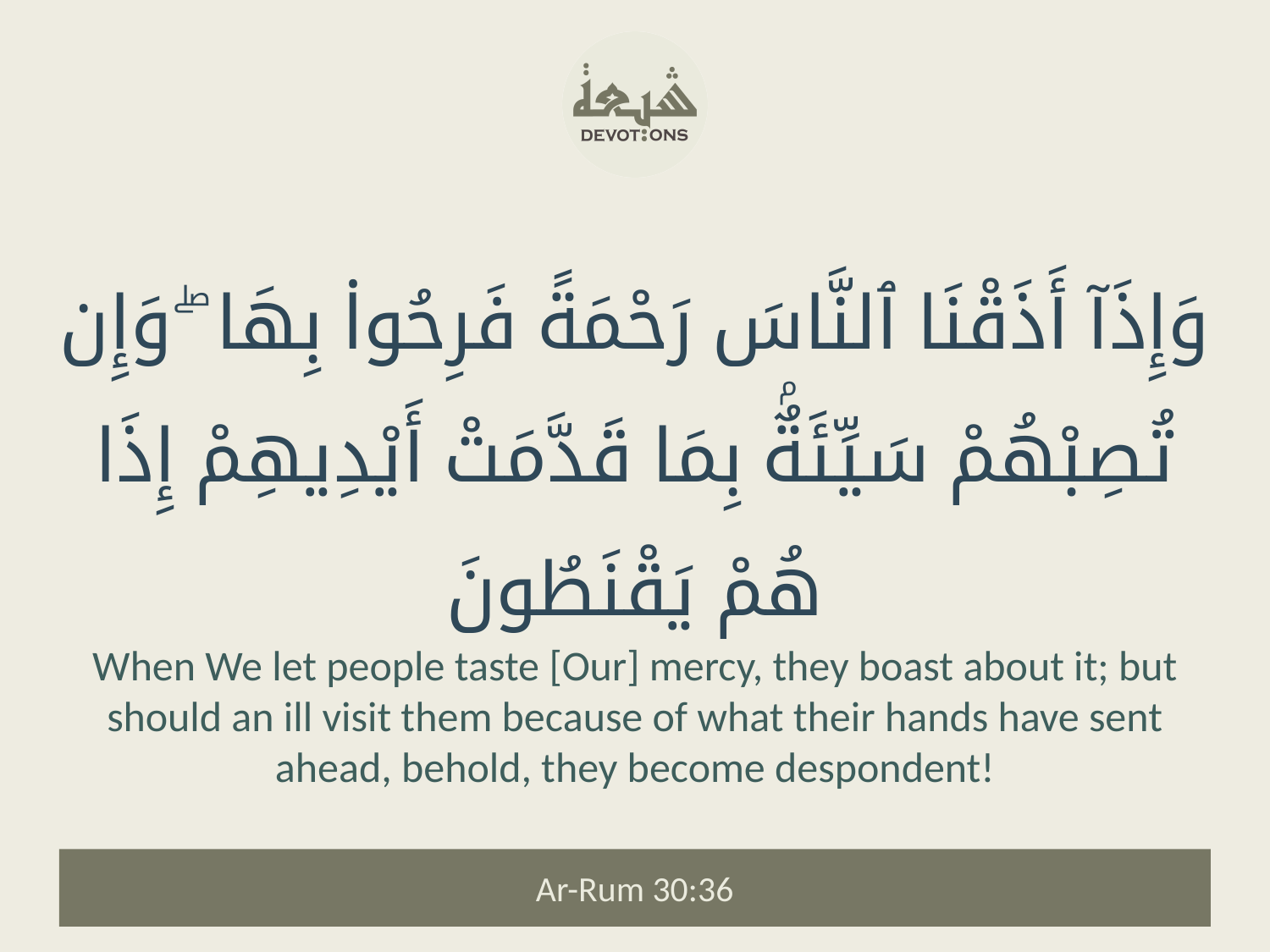

وَإِذَآ أَذَقْنَا ٱلنَّاسَ رَحْمَةً فَرِحُوا۟ بِهَا ۖ وَإِن تُصِبْهُمْ سَيِّئَةٌۢ بِمَا قَدَّمَتْ أَيْدِيهِمْ إِذَا هُمْ يَقْنَطُونَ
When We let people taste [Our] mercy, they boast about it; but should an ill visit them because of what their hands have sent ahead, behold, they become despondent!
Ar-Rum 30:36